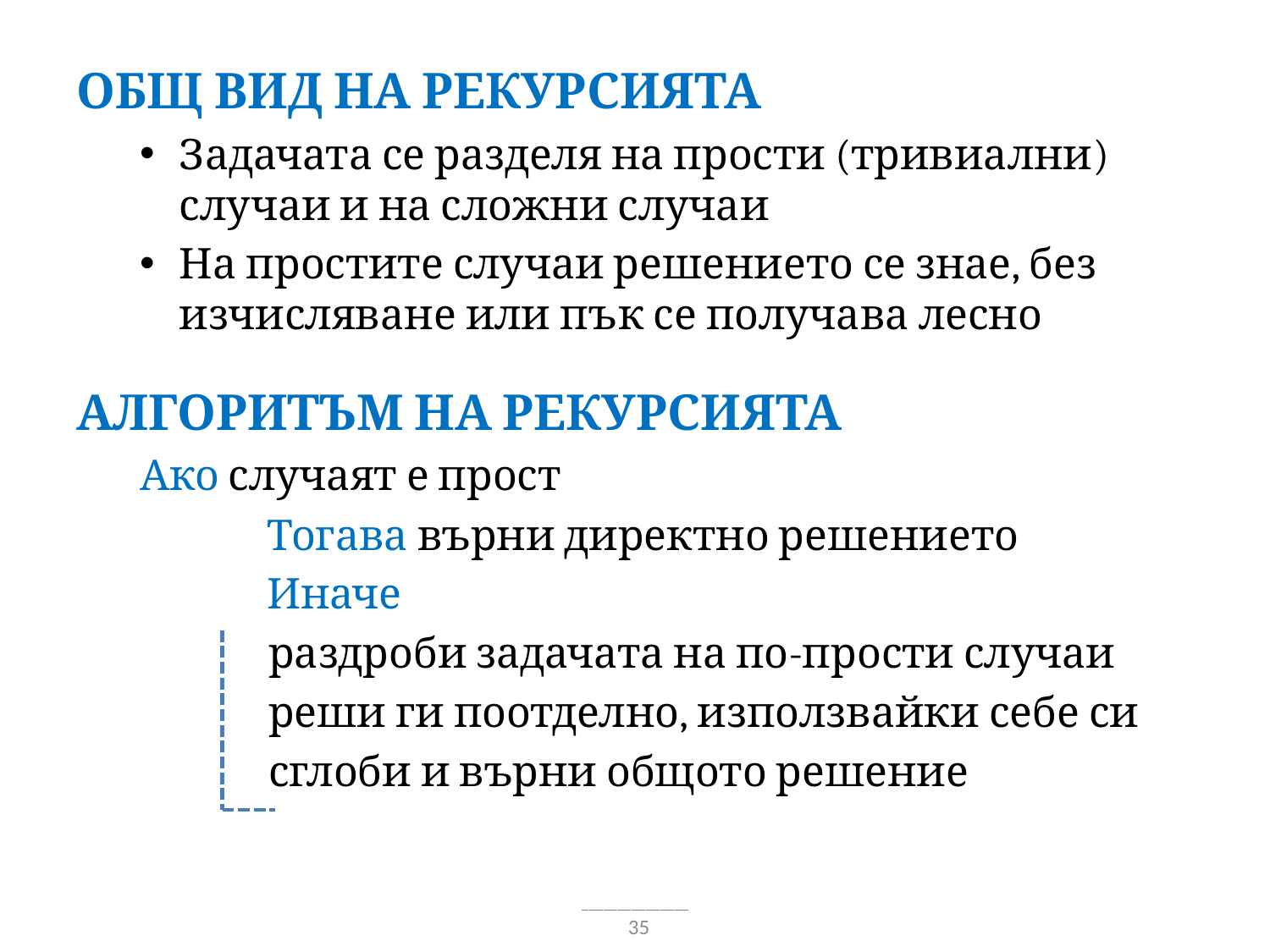

Общ вид на рекурсията
Задачата се разделя на прости (тривиални) случаи и на сложни случаи
На простите случаи решението се знае, без изчисляване или пък се получава лесно
Алгоритъм на рекурсията
Ако случаят е прост
	Тогава върни директно решението
	Иначе
раздроби задачата на по-прости случаи
реши ги поотделно, използвайки себе си
сглоби и върни общото решение
35